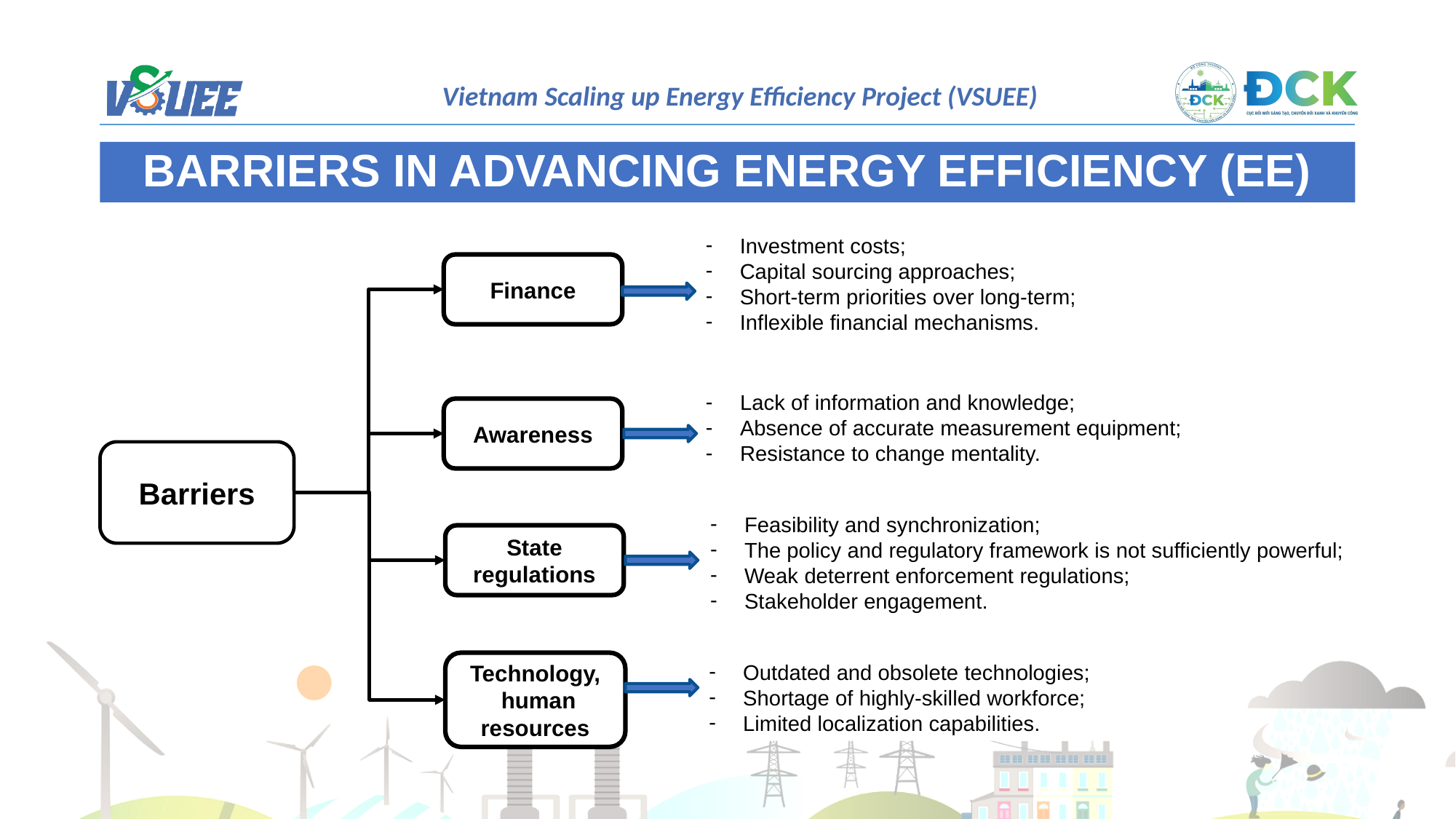

BARRIERS IN ADVANCING ENERGY EFFICIENCY (EE)
Investment costs;
Capital sourcing approaches;
Short-term priorities over long-term;
Inflexible financial mechanisms.
Finance

Lack of information and knowledge;
Absence of accurate measurement equipment;
Resistance to change mentality.
Awareness

Barriers
Feasibility and synchronization;
The policy and regulatory framework is not sufficiently powerful;
Weak deterrent enforcement regulations;
Stakeholder engagement.
State regulations

Technology,
 human resources
Outdated and obsolete technologies;
Shortage of highly-skilled workforce;
Limited localization capabilities.